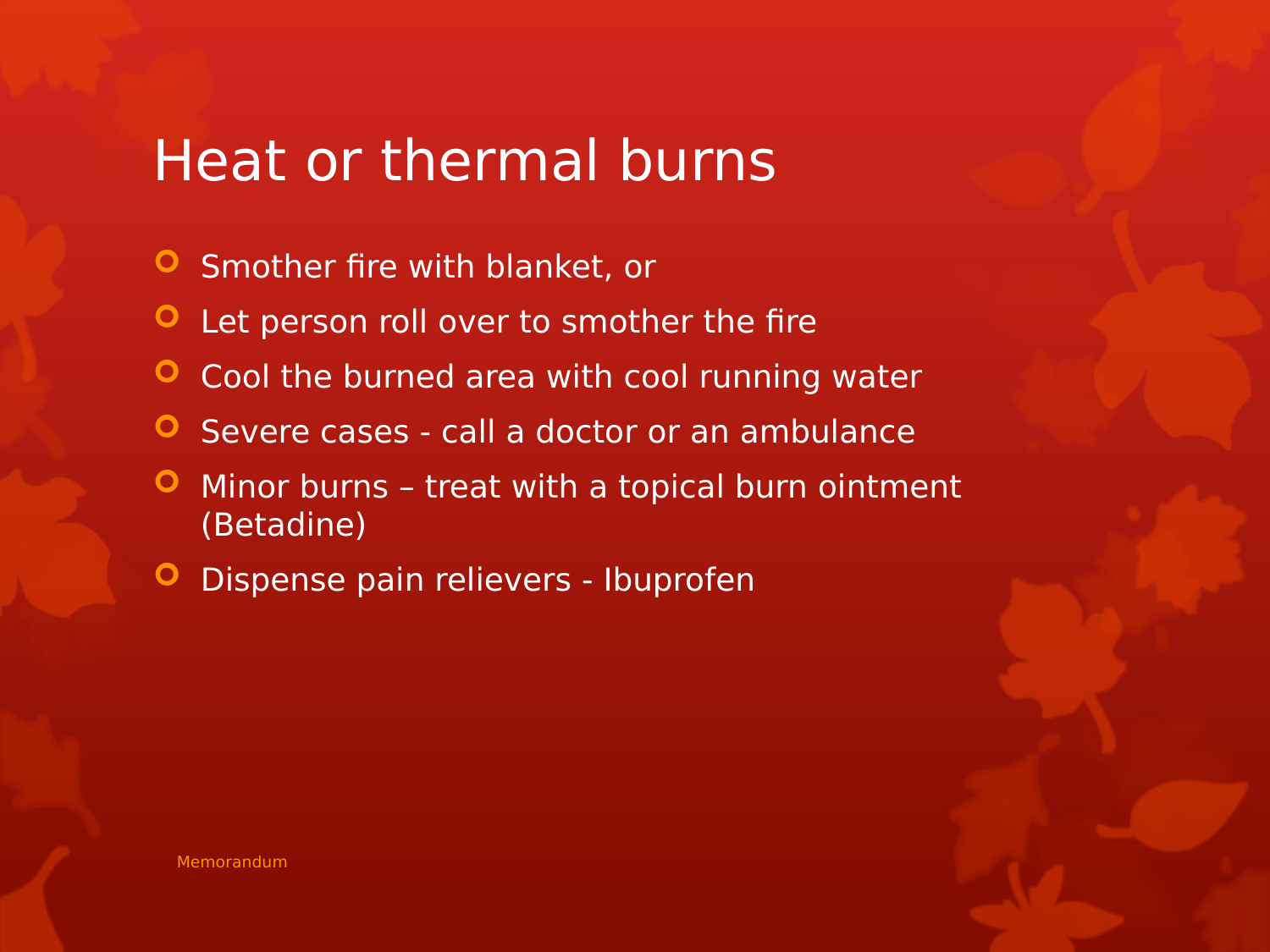

# Heat or thermal burns
Smother fire with blanket, or
Let person roll over to smother the fire
Cool the burned area with cool running water
Severe cases - call a doctor or an ambulance
Minor burns – treat with a topical burn ointment (Betadine)
Dispense pain relievers - Ibuprofen

Memorandum